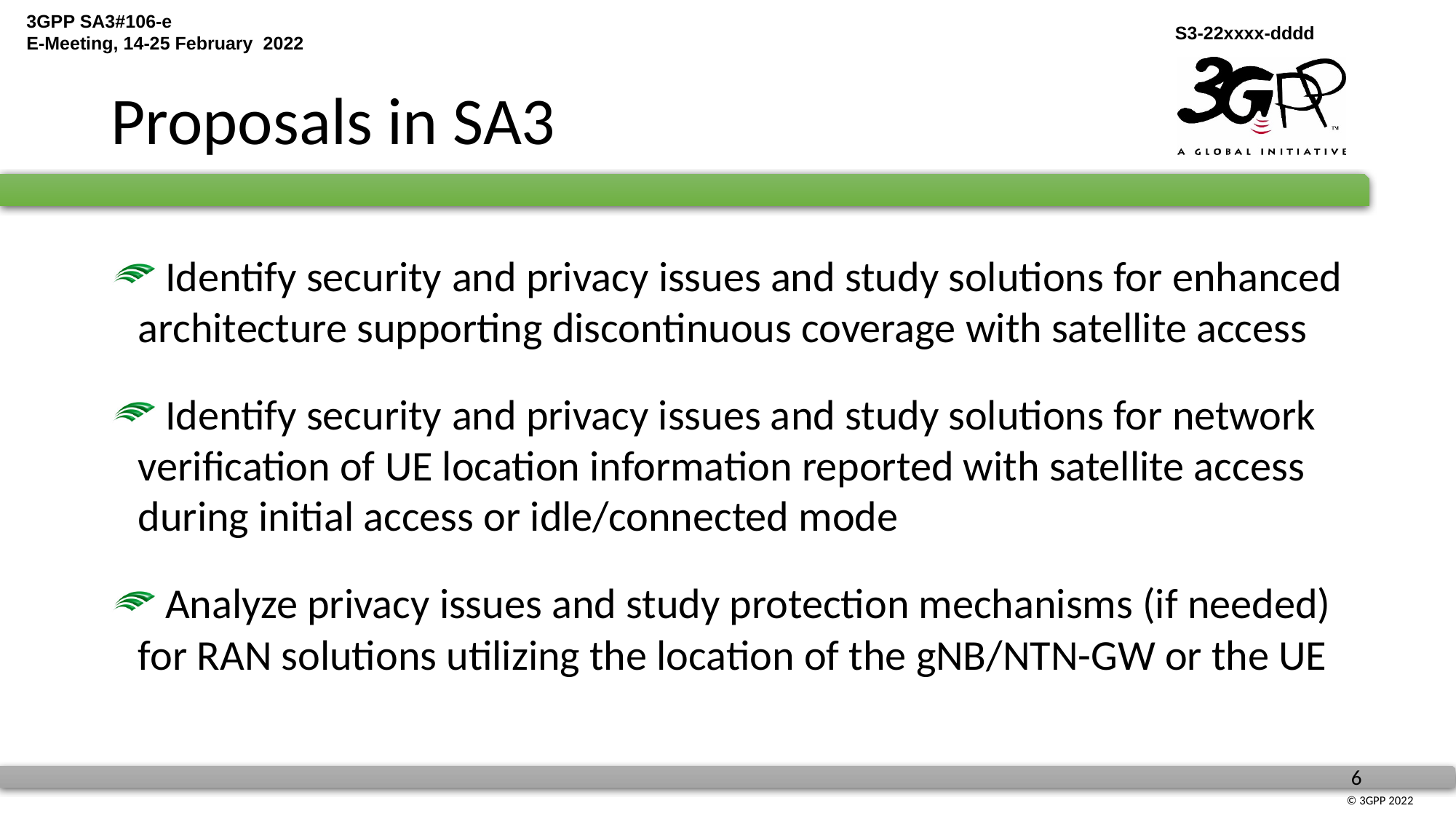

# Proposals in SA3
 Identify security and privacy issues and study solutions for enhanced architecture supporting discontinuous coverage with satellite access
 Identify security and privacy issues and study solutions for network verification of UE location information reported with satellite access during initial access or idle/connected mode
 Analyze privacy issues and study protection mechanisms (if needed) for RAN solutions utilizing the location of the gNB/NTN-GW or the UE